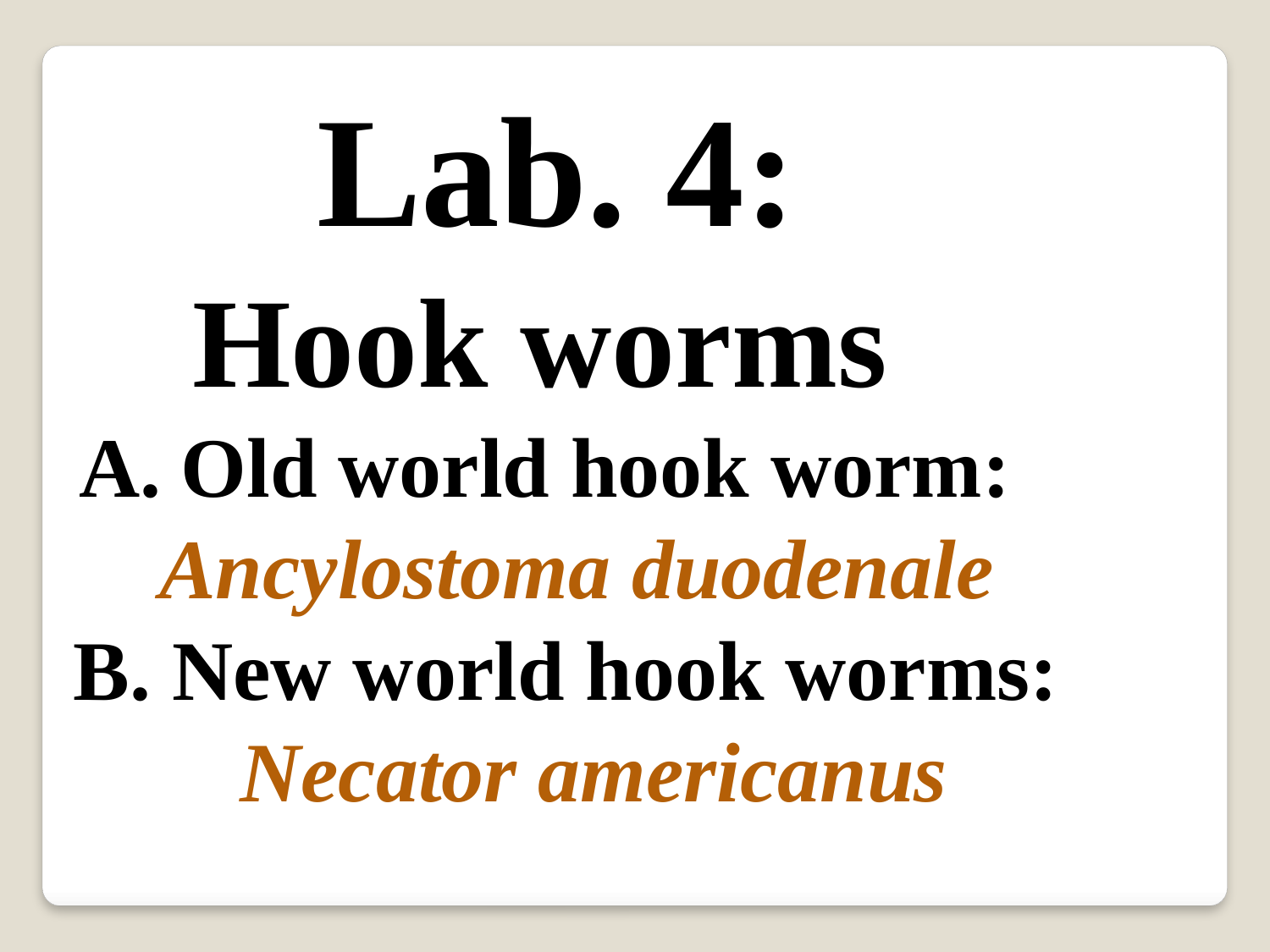

Lab. 4:
Hook worms
A. Old world hook worm:
      Ancylostoma duodenale
  B. New world hook worms:
     Necator americanus